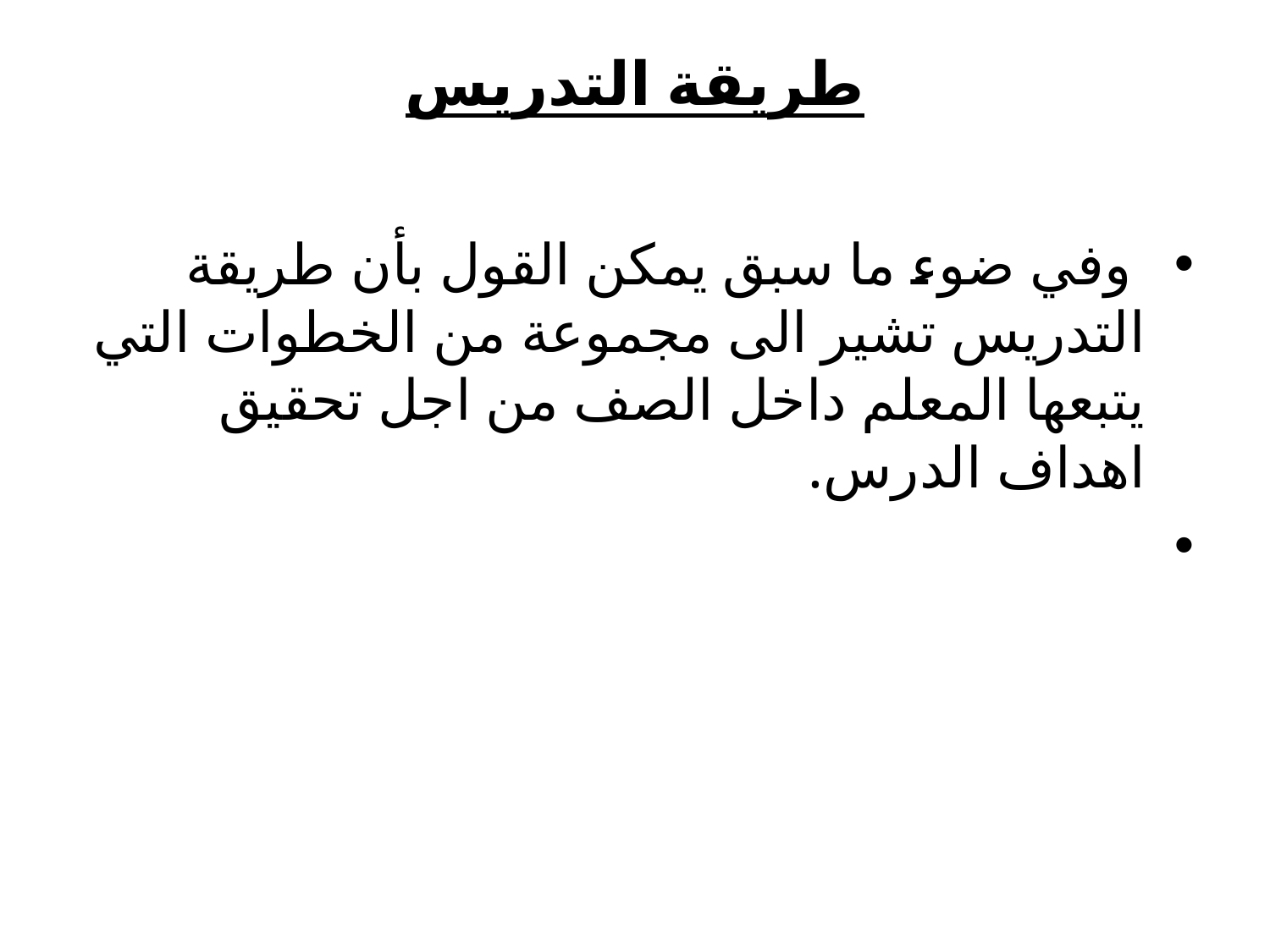

# طريقة التدريس
 وفي ضوء ما سبق يمكن القول بأن طريقة التدريس تشير الى مجموعة من الخطوات التي يتبعها المعلم داخل الصف من اجل تحقيق اهداف الدرس.